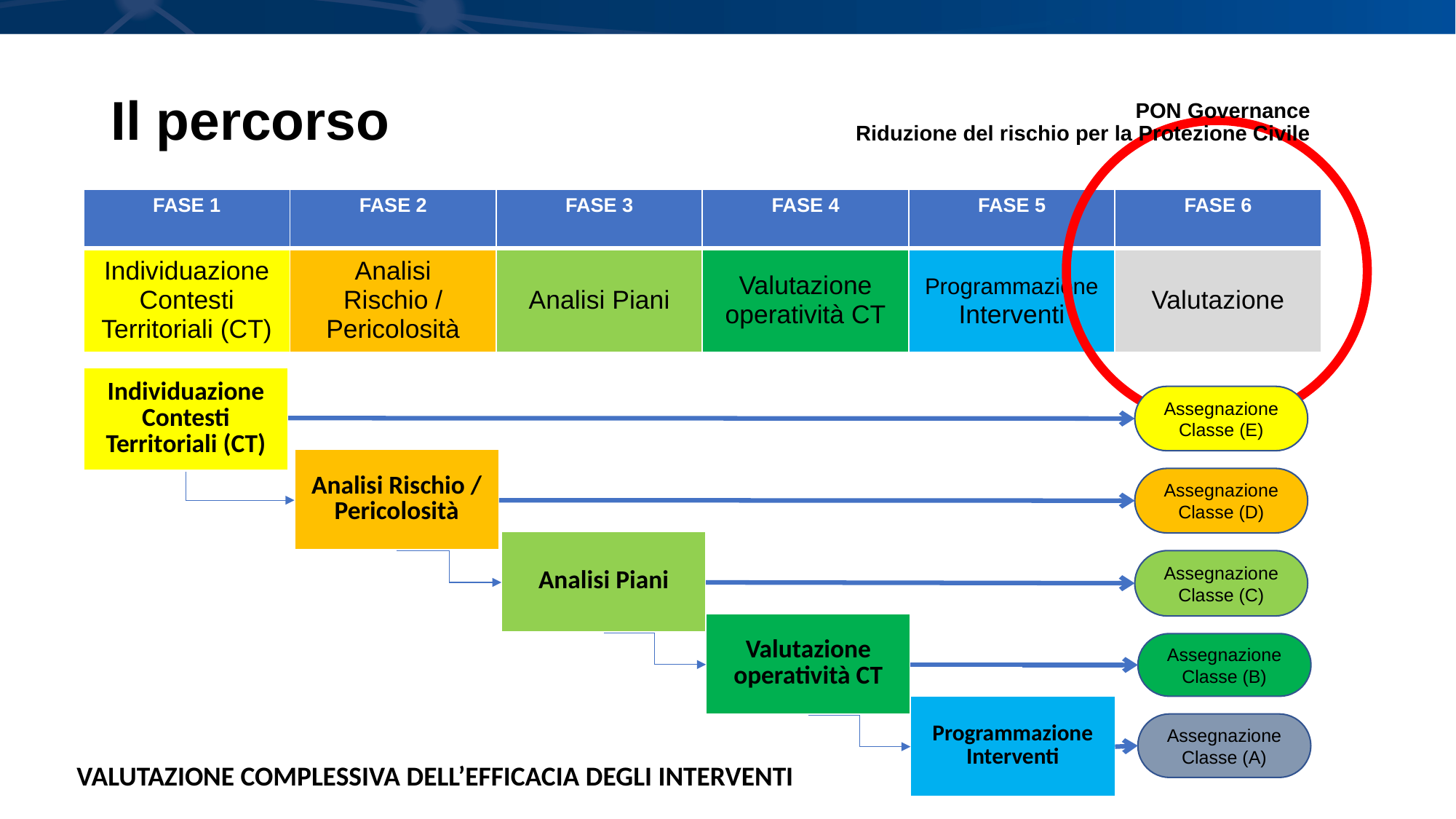

# Il percorso
PON Governance
Riduzione del rischio per la Protezione Civile

| FASE 1 | FASE 2 | FASE 3 | FASE 4 | FASE 5 | FASE 6 |
| --- | --- | --- | --- | --- | --- |
| Individuazione Contesti Territoriali (CT) | Analisi Rischio / Pericolosità | Analisi Piani | Valutazione operatività CT | Programmazione Interventi | Valutazione |
| Individuazione Contesti Territoriali (CT) |
| --- |
Assegnazione Classe (E)
| Analisi Rischio / Pericolosità |
| --- |
Assegnazione Classe (D)
| Analisi Piani |
| --- |
Assegnazione Classe (C)
| Valutazione operatività CT |
| --- |
Assegnazione Classe (B)
| Programmazione Interventi |
| --- |

Assegnazione Classe (A)
VALUTAZIONE COMPLESSIVA DELL’EFFICACIA DEGLI INTERVENTI